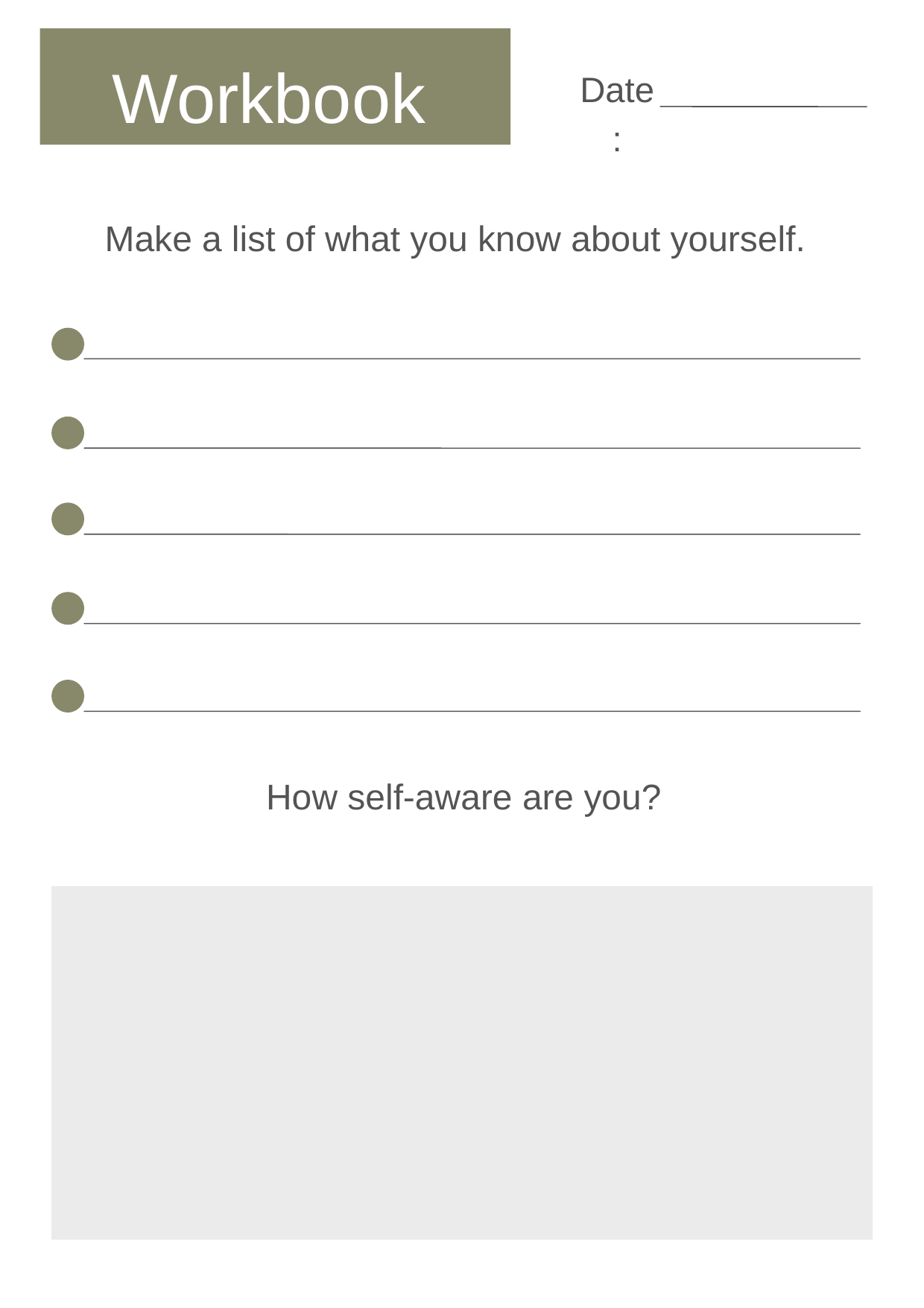

Workbook
Date:

Make a list of what you know about yourself.

How self-aware are you?